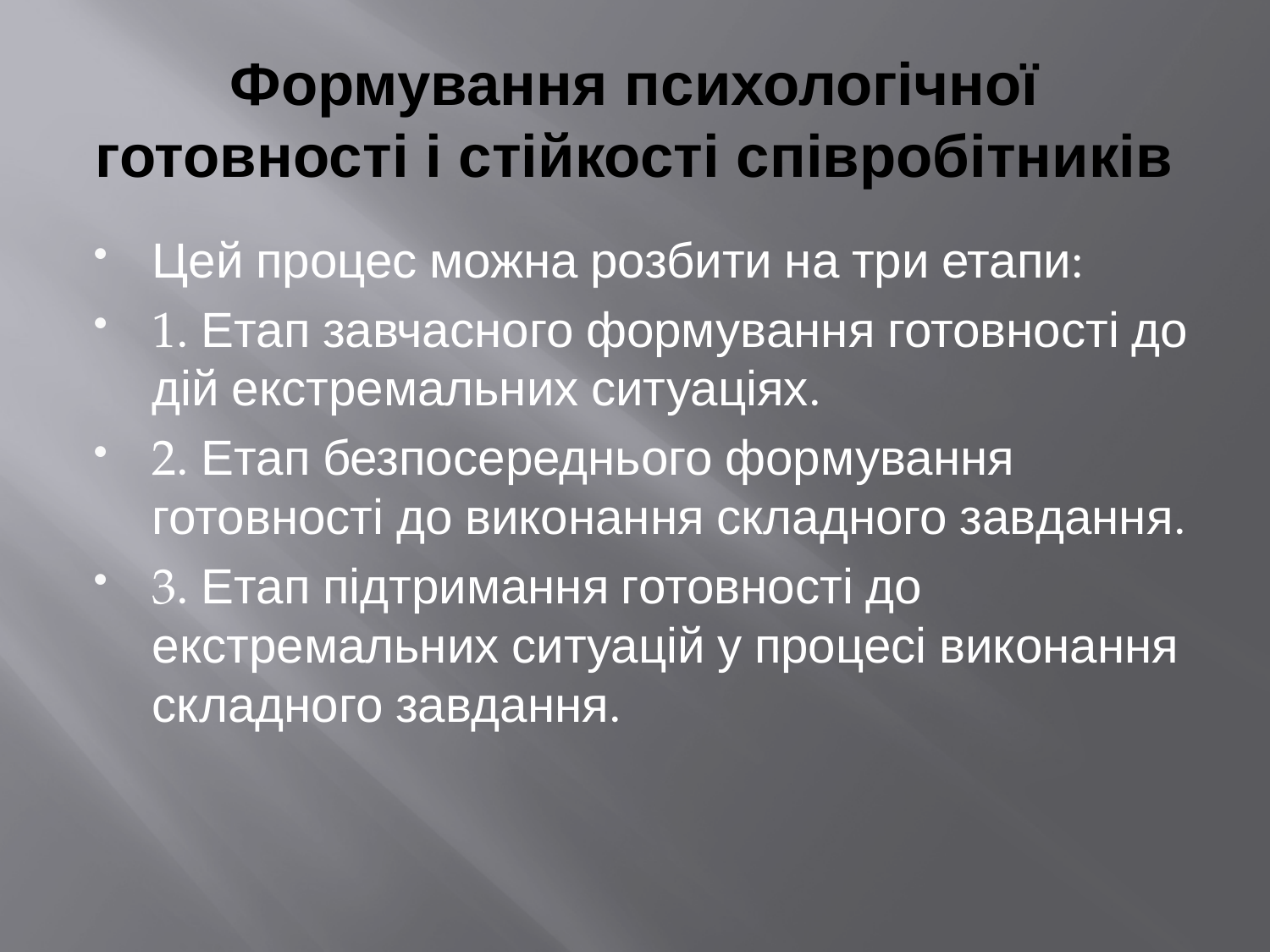

# Формування психологічної готовності і стійкості співробітників
Цей процес можна розбити на три етапи:
1. Етап завчасного формування готовності до дій екстремальних ситуаціях.
2. Етап безпосереднього формування готовності до виконання складного завдання.
3. Етап підтримання готовності до екстремальних ситуацій у процесі виконання складного завдання.